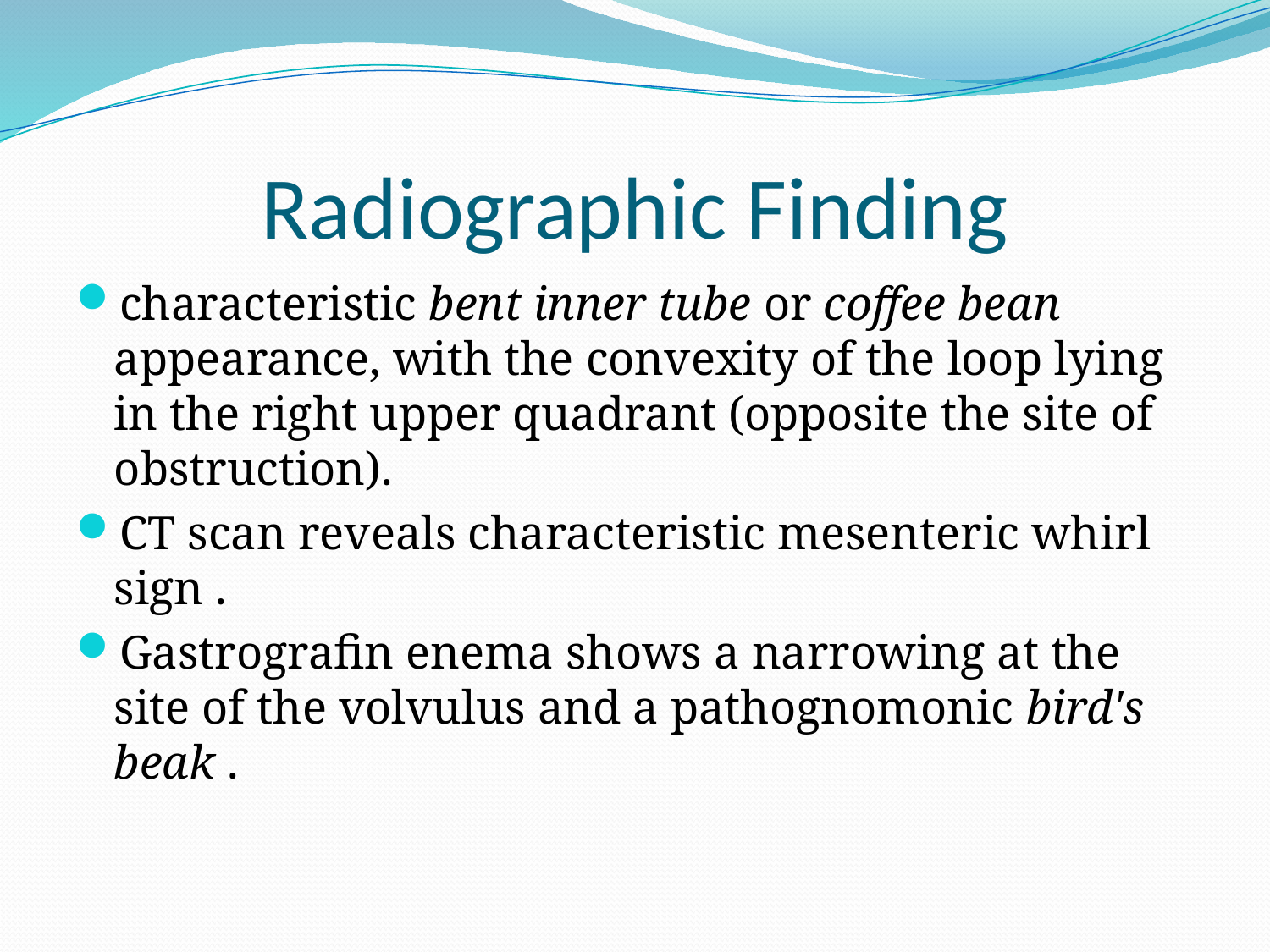

# Radiographic Finding
characteristic bent inner tube or coffee bean appearance, with the convexity of the loop lying in the right upper quadrant (opposite the site of obstruction).
CT scan reveals characteristic mesenteric whirl sign .
Gastrografin enema shows a narrowing at the site of the volvulus and a pathognomonic bird's beak .